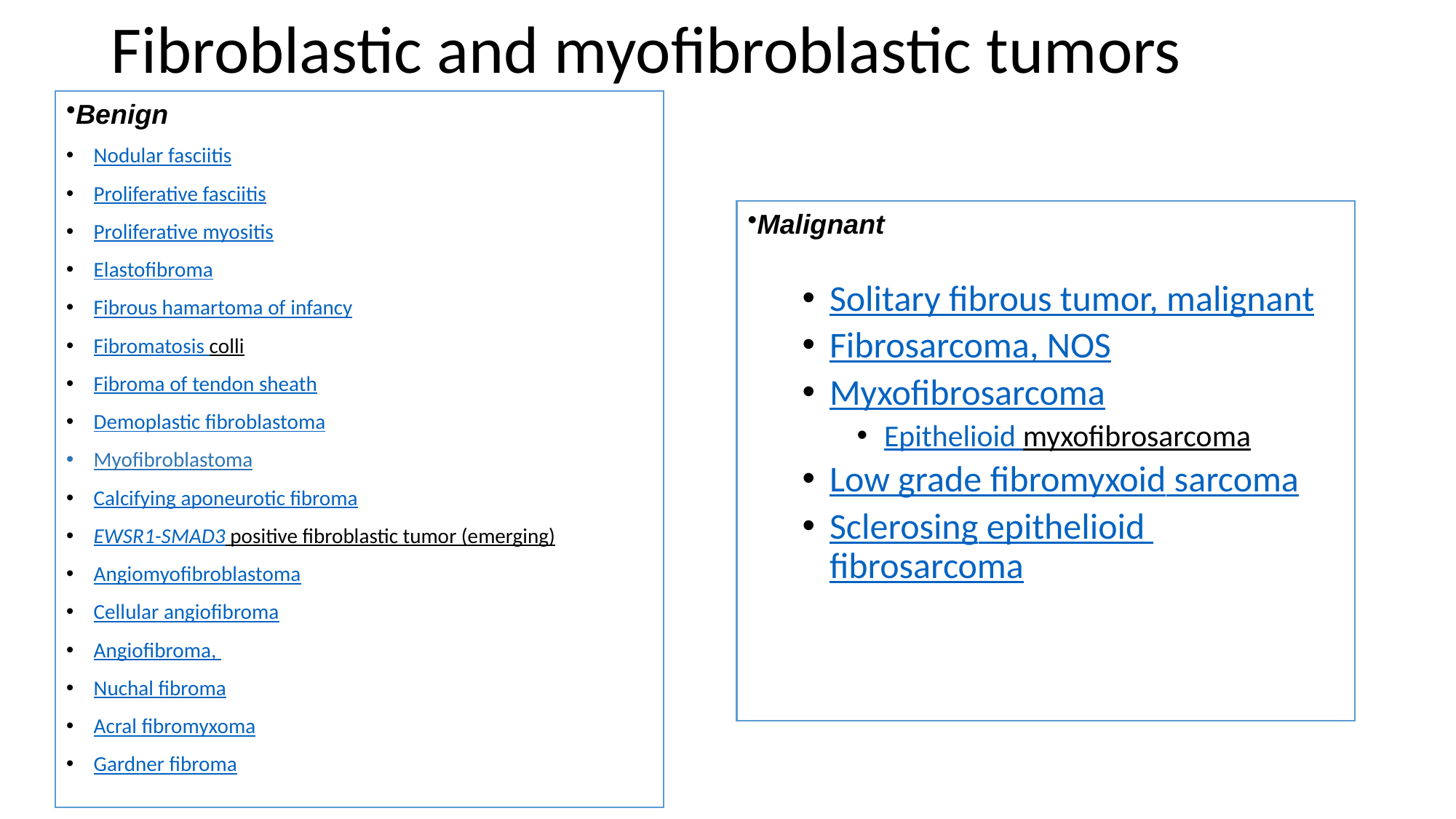

# Fibroblastic and myofibroblastic tumors
Benign
Nodular fasciitis
Proliferative fasciitis
Proliferative myositis
Elastofibroma
Fibrous hamartoma of infancy
Fibromatosis colli
Fibroma of tendon sheath
Demoplastic fibroblastoma
Myofibroblastoma
Calcifying aponeurotic fibroma
EWSR1-SMAD3 positive fibroblastic tumor (emerging)
Angiomyofibroblastoma
Cellular angiofibroma
Angiofibroma,
Nuchal fibroma
Acral fibromyxoma
Gardner fibroma

Malignant

Solitary fibrous tumor, malignant
Fibrosarcoma, NOS
Myxofibrosarcoma
Epithelioid myxofibrosarcoma
Low grade fibromyxoid sarcoma
Sclerosing epithelioid fibrosarcoma